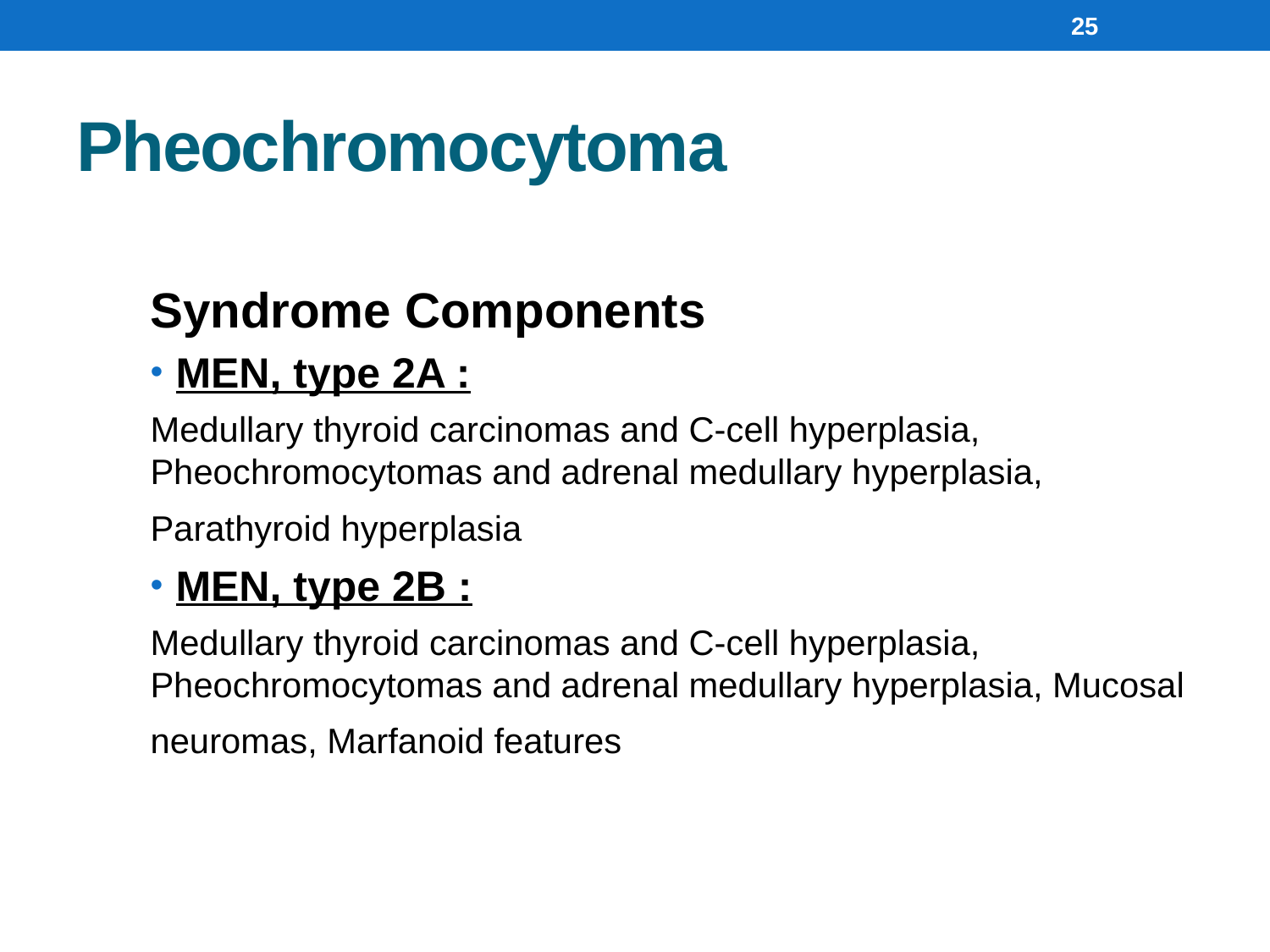

25
# Pheochromocytoma

Syndrome Components
MEN, type 2A :
Medullary thyroid carcinomas and C-cell hyperplasia, Pheochromocytomas and adrenal medullary hyperplasia, Parathyroid hyperplasia
MEN, type 2B :
Medullary thyroid carcinomas and C-cell hyperplasia, Pheochromocytomas and adrenal medullary hyperplasia, Mucosal neuromas, Marfanoid features